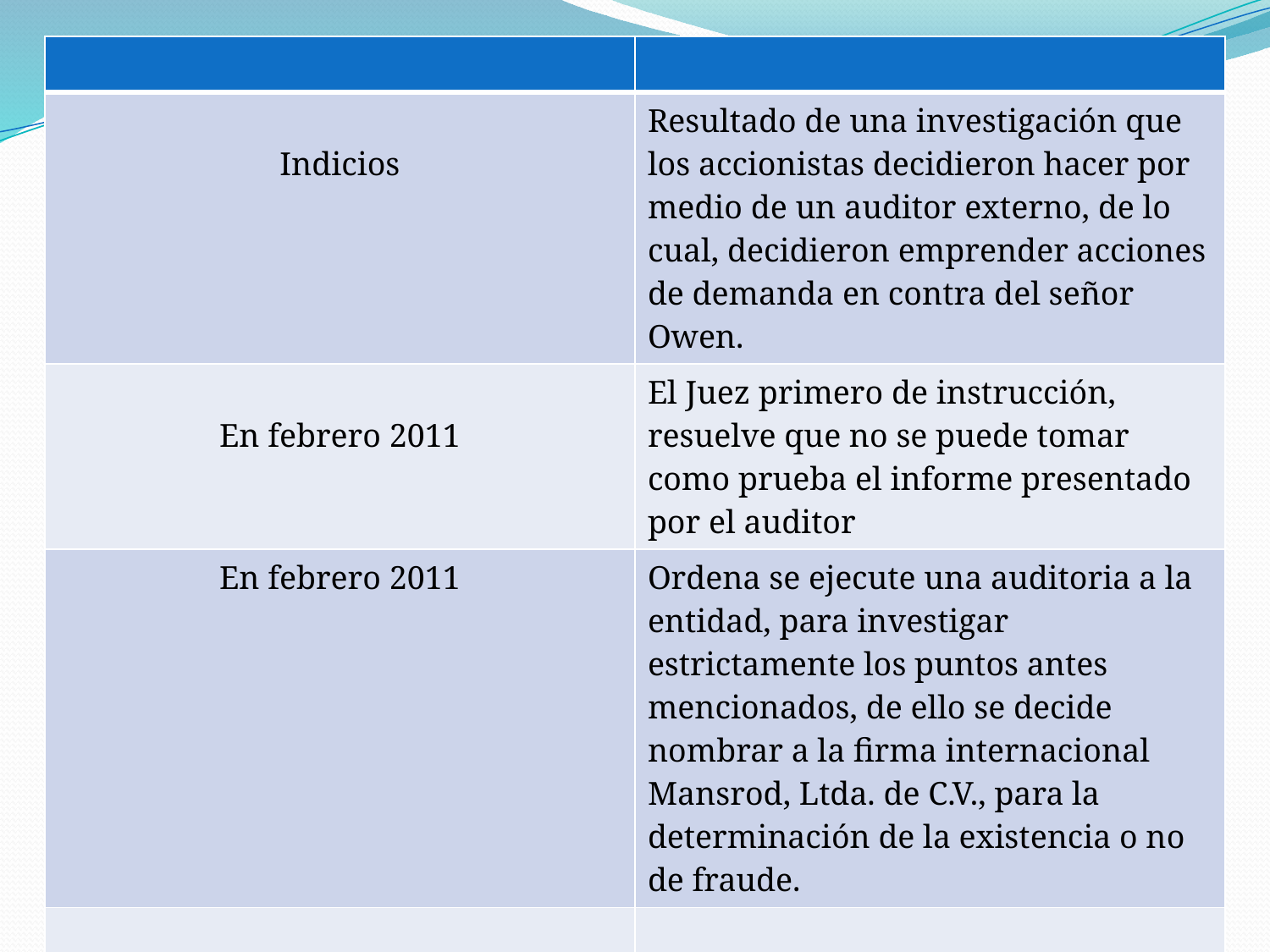

|  |  |
| --- | --- |
| Indicios | Resultado de una investigación que los accionistas decidieron hacer por medio de un auditor externo, de lo cual, decidieron emprender acciones de demanda en contra del señor Owen. |
| En febrero 2011 | El Juez primero de instrucción, resuelve que no se puede tomar como prueba el informe presentado por el auditor |
| En febrero 2011 | Ordena se ejecute una auditoria a la entidad, para investigar estrictamente los puntos antes mencionados, de ello se decide nombrar a la firma internacional Mansrod, Ltda. de C.V., para la determinación de la existencia o no de fraude. |
| En mayo de 2011 | Owen renuncia a su cargo, meses antes de revelarse el resultado de la auditoría. |